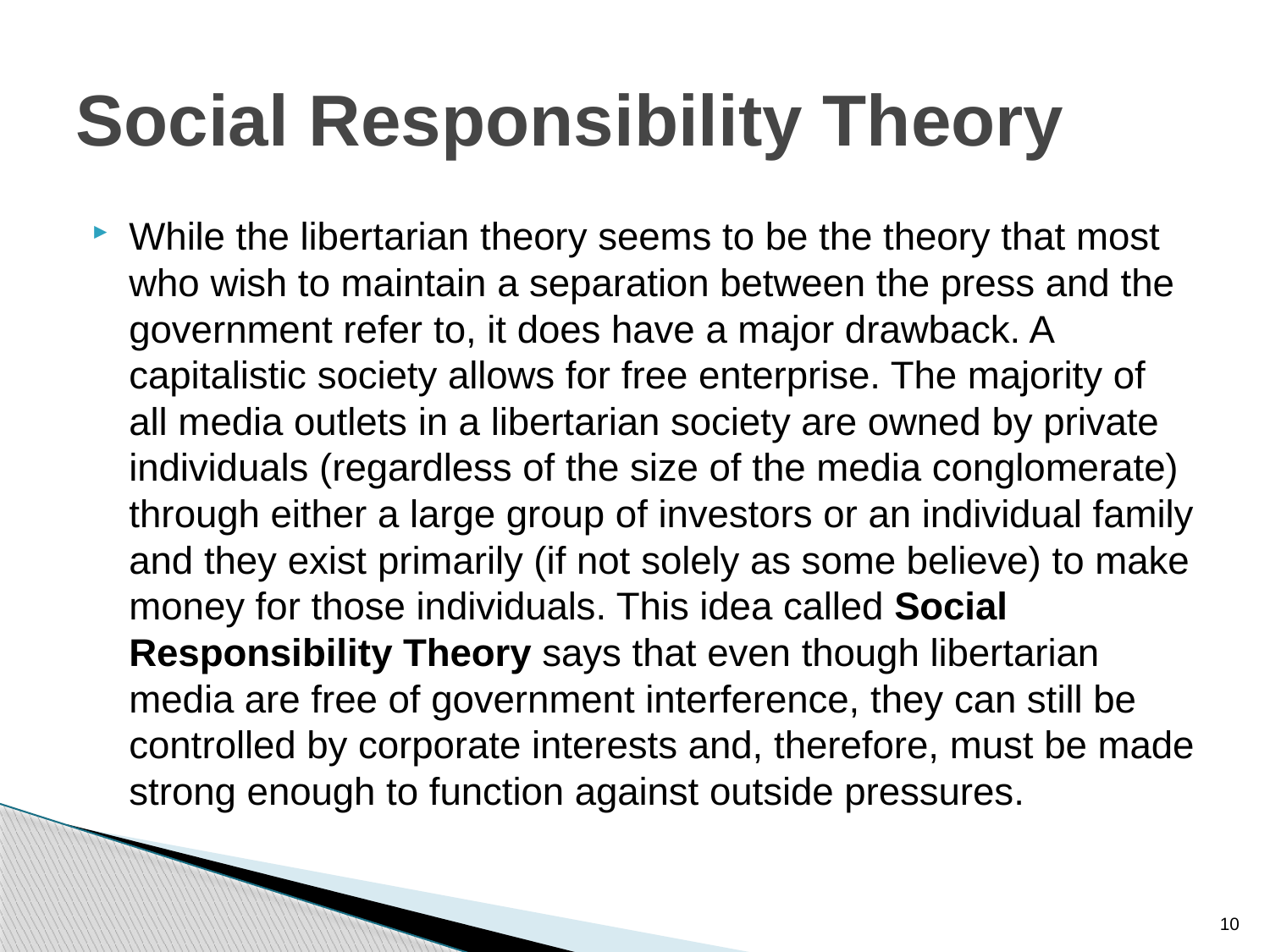

# Social Responsibility Theory
While the libertarian theory seems to be the theory that most who wish to maintain a separation between the press and the government refer to, it does have a major drawback. A capitalistic society allows for free enterprise. The majority of all media outlets in a libertarian society are owned by private individuals (regardless of the size of the media conglomerate) through either a large group of investors or an individual family and they exist primarily (if not solely as some believe) to make money for those individuals. This idea called Social Responsibility Theory says that even though libertarian media are free of government interference, they can still be controlled by corporate interests and, therefore, must be made strong enough to function against outside pressures.

10